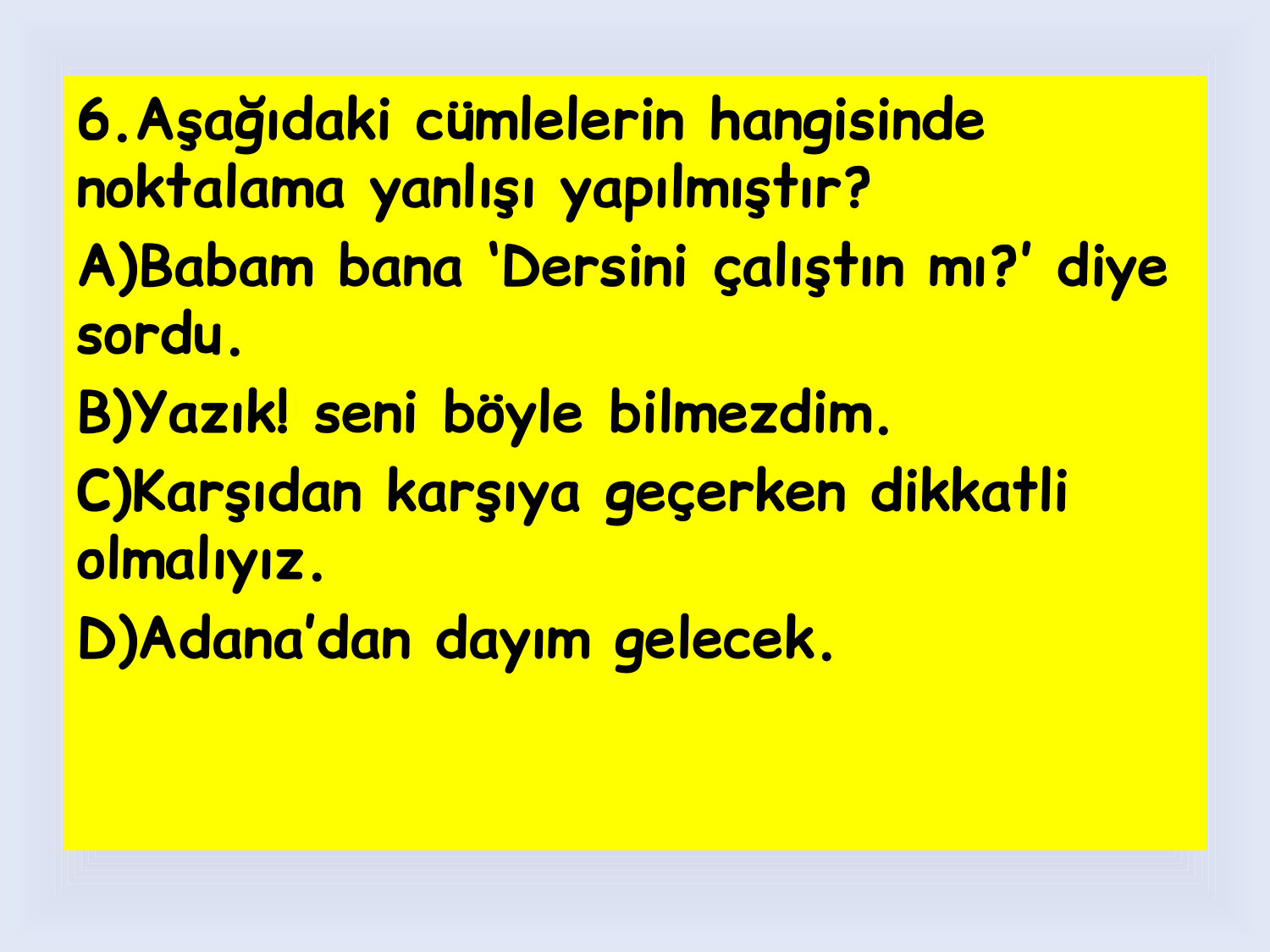

6.Aşağıdaki cümlelerin hangisinde noktalama yanlışı yapılmıştır?
A)Babam bana ‘Dersini çalıştın mı?’ diye sordu.
B)Yazık! seni böyle bilmezdim.
C)Karşıdan karşıya geçerken dikkatli olmalıyız.
D)Adana’dan dayım gelecek.